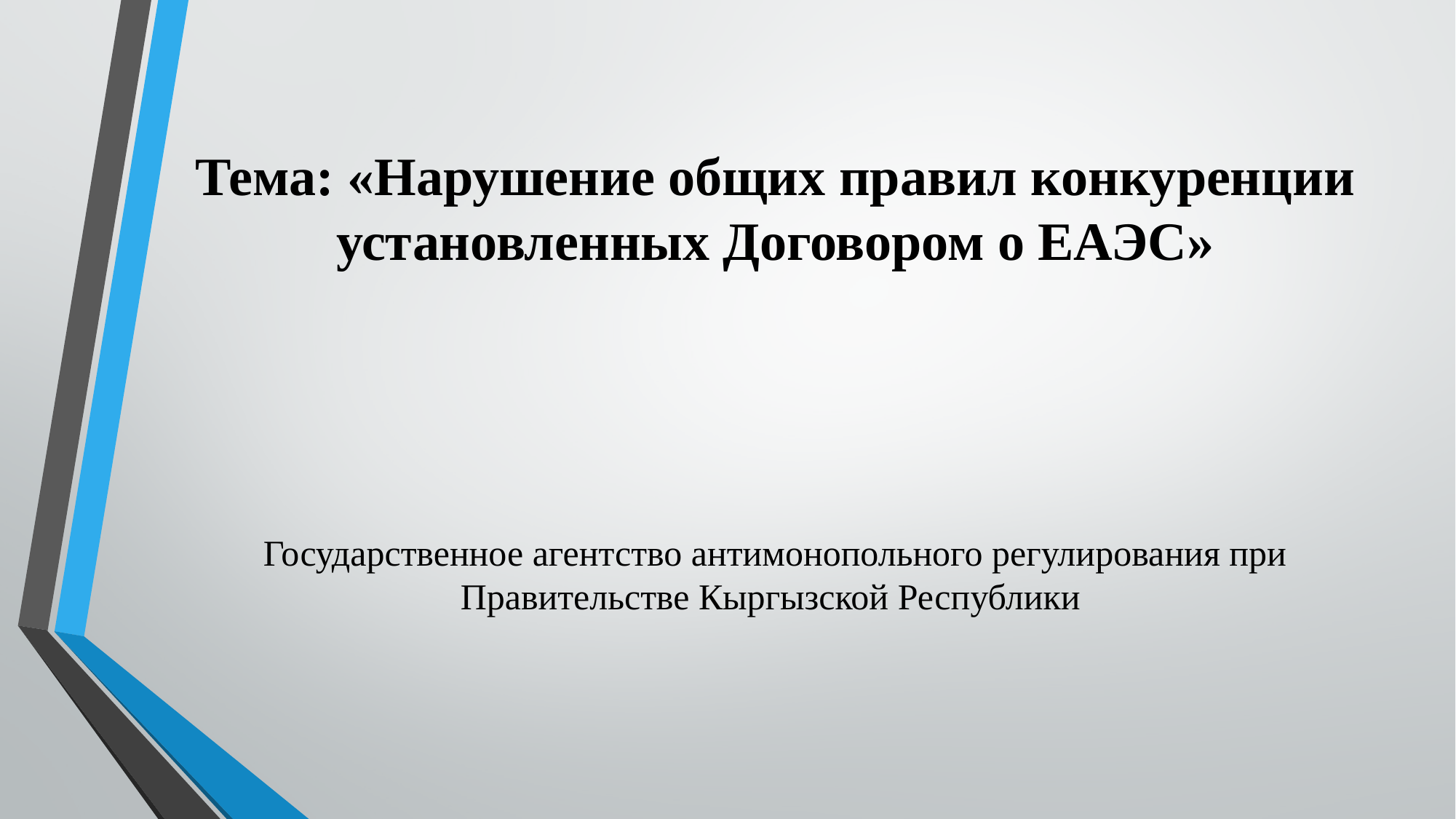

# Тема: «Нарушение общих правил конкуренции установленных Договором о ЕАЭС» Государственное агентство антимонопольного регулирования при Правительстве Кыргызской Республики